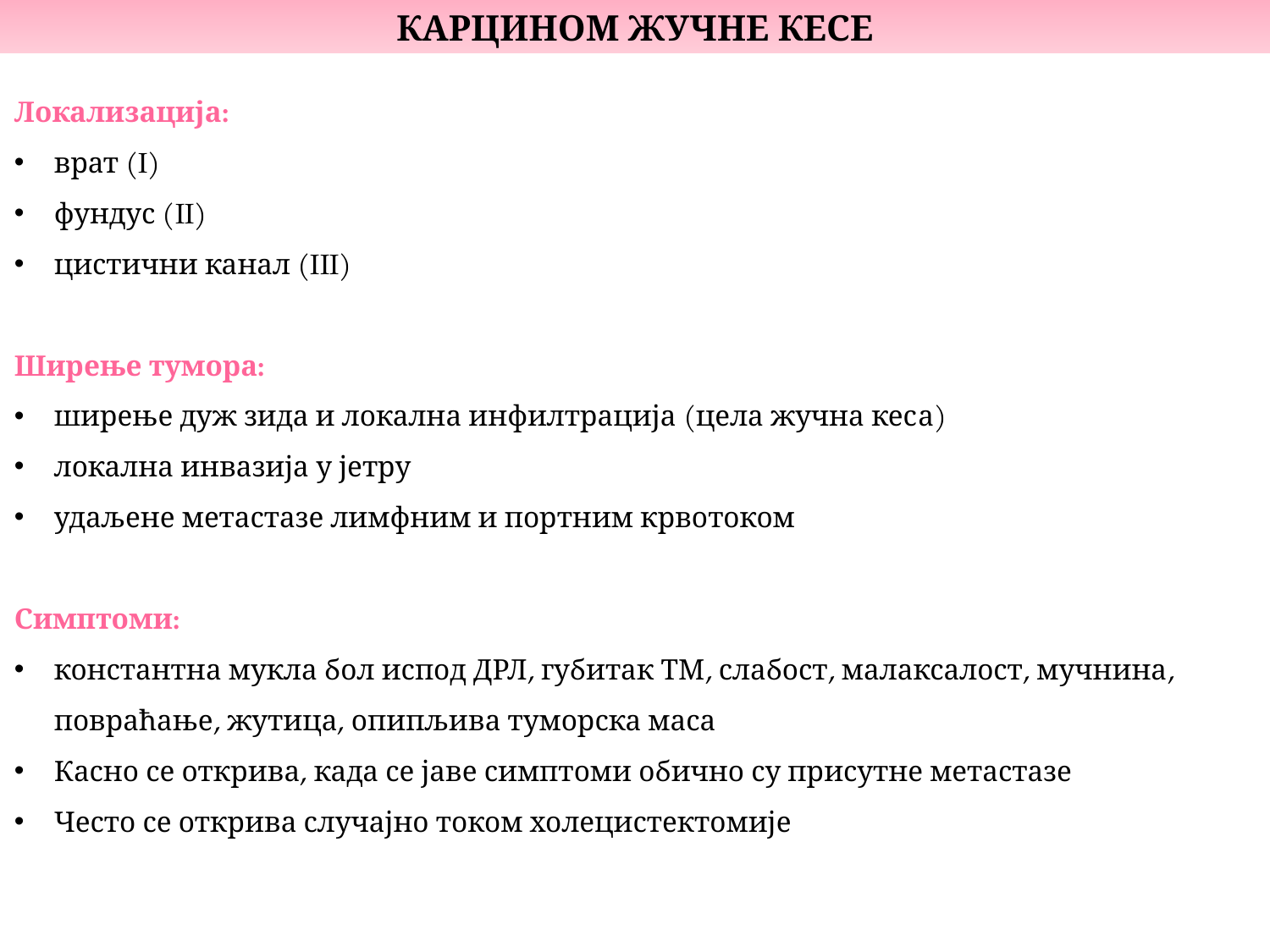

КАРЦИНОМ ЖУЧНЕ КЕСЕ
Локализација:
врат (I)
фундус (II)
цистични канал (III)

Ширење тумора:
ширење дуж зида и локална инфилтрација (цела жучна кеса)
локална инвазија у јетру
удаљене метастазе лимфним и портним крвотоком

Симптоми:
константна мукла бол испод ДРЛ, губитак ТМ, слабост, малаксалост, мучнина, повраћање, жутица, опипљива туморска маса
Касно се открива, када се јаве симптоми обично су присутне метастазе
Често се открива случајно током холецистектомије